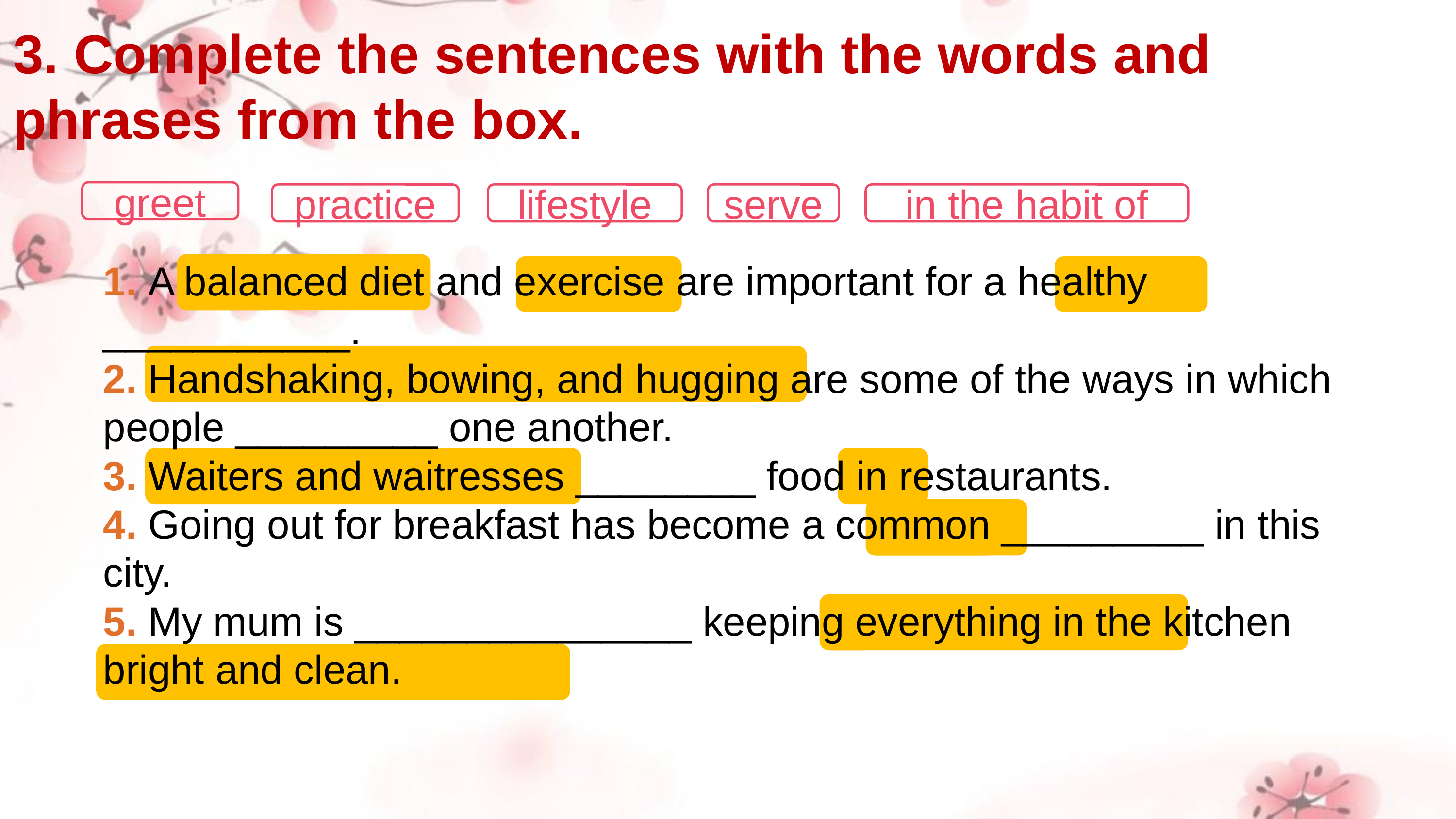

3. Complete the sentences with the words and phrases from the box.
greet
practice
lifestyle
serve
in the habit of
﻿1. A balanced diet and exercise are important for a healthy ___________.
2. Handshaking, bowing, and hugging are some of the ways in which people _________ one another.
3. Waiters and waitresses ________ food in restaurants.
4. Going out for breakfast has become a common _________ in this city.
5. My mum is _______________ keeping everything in the kitchen bright and clean.